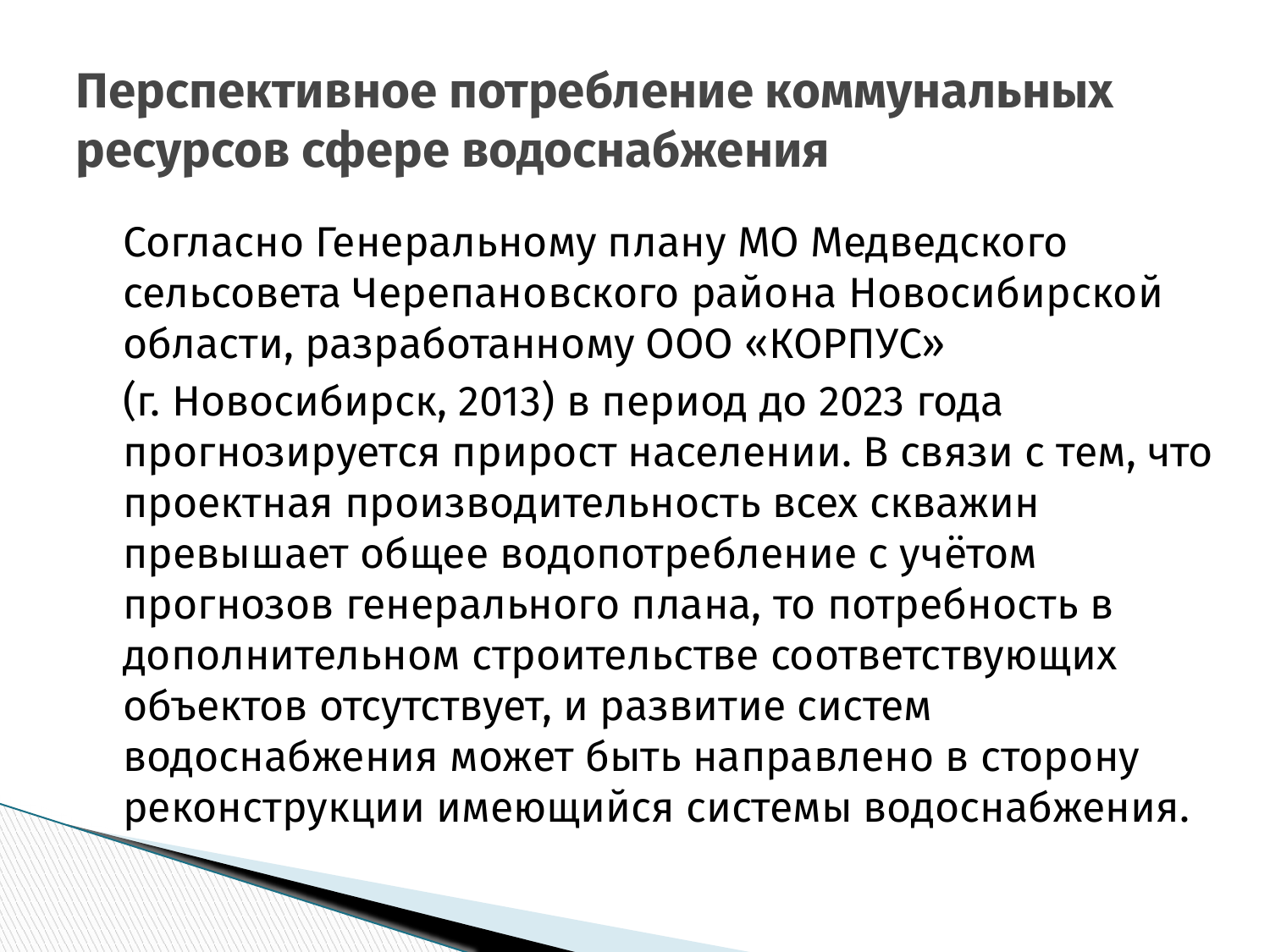

# Перспективное потребление коммунальных ресурсов сфере водоснабжения
	Согласно Генеральному плану МО Медведского сельсовета Черепановского района Новосибирской области, разработанному ООО «КОРПУС»
	(г. Новосибирск, 2013) в период до 2023 года прогнозируется прирост населении. В связи с тем, что проектная производительность всех скважин превышает общее водопотребление с учётом прогнозов генерального плана, то потребность в дополнительном строительстве соответствующих объектов отсутствует, и развитие систем водоснабжения может быть направлено в сторону реконструкции имеющийся системы водоснабжения.